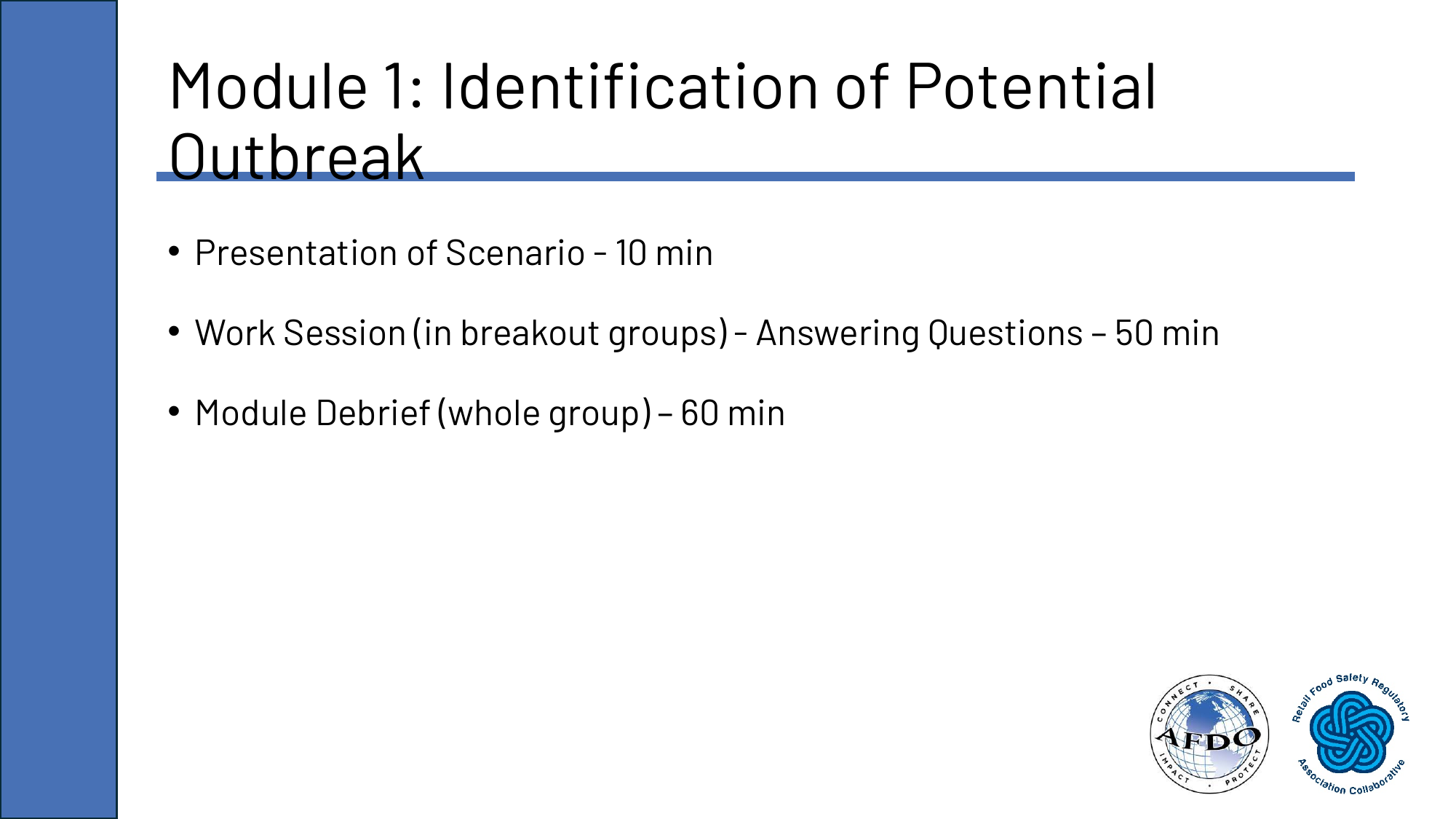

# Module 1: Identification of Potential Outbreak
Presentation of Scenario - 10 min
Work Session (in breakout groups) - Answering Questions – 50 min
Module Debrief (whole group) – 60 min